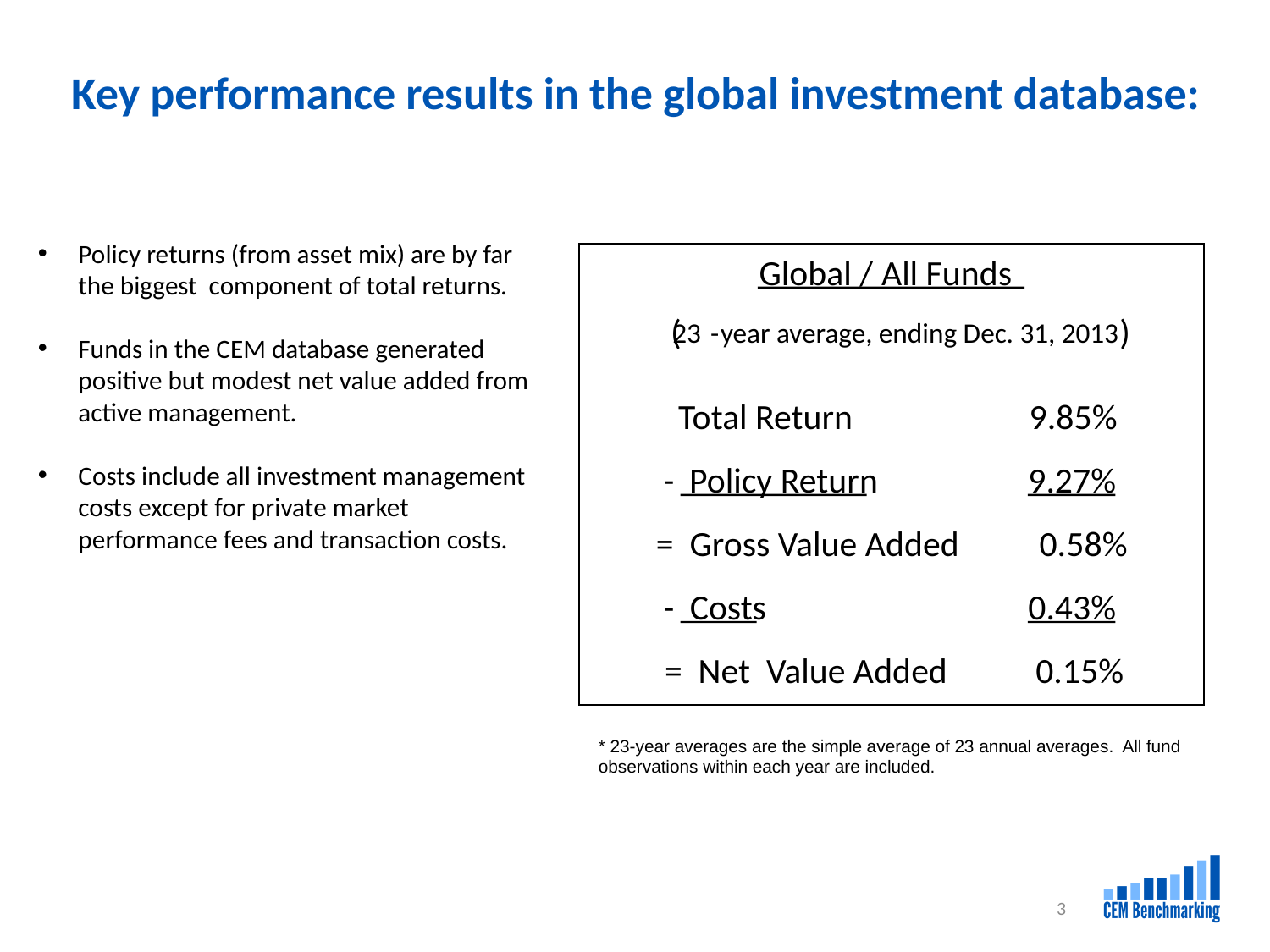

# Key performance results in the global investment database:
Policy returns (from asset mix) are by far the biggest  component of total returns.

Funds in the CEM database generated positive but modest net value added from active management.

Costs include all investment management costs except for private market performance fees and transaction costs.

Global / All Funds

(
)
23
-
year average, ending Dec. 31, 2013
Total Return                      9.85%
-
Policy Return
9.27%

=  Gross Value Added          0.58%
-
Costs
0.43%

=  Net  Value Added           0.15%
* 23-year averages are the simple average of 23 annual averages.  All fund observations within each year are included.
3